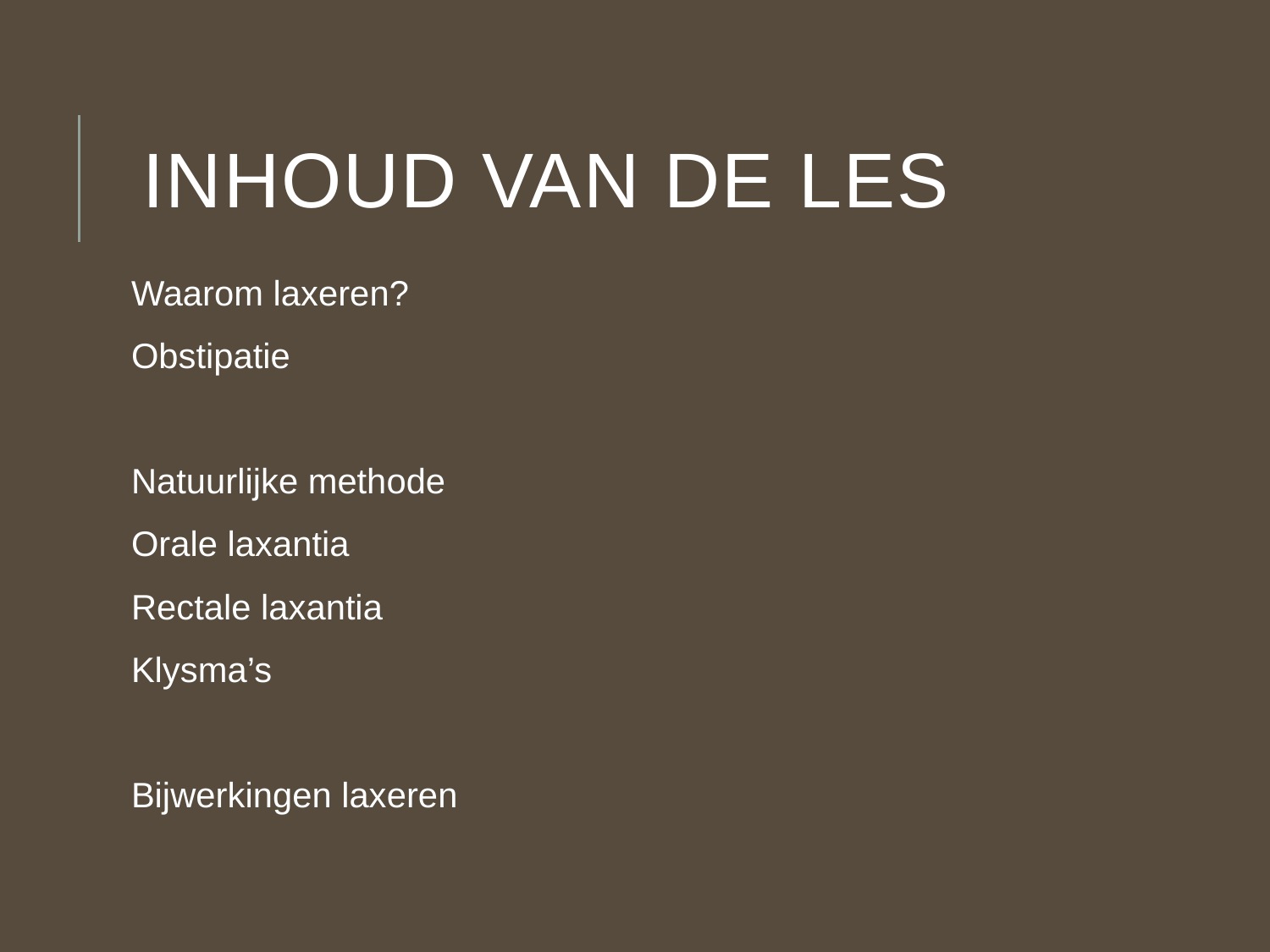

# Inhoud van de les
Waarom laxeren?
Obstipatie

Natuurlijke methode
Orale laxantia
Rectale laxantia
Klysma’s

Bijwerkingen laxeren